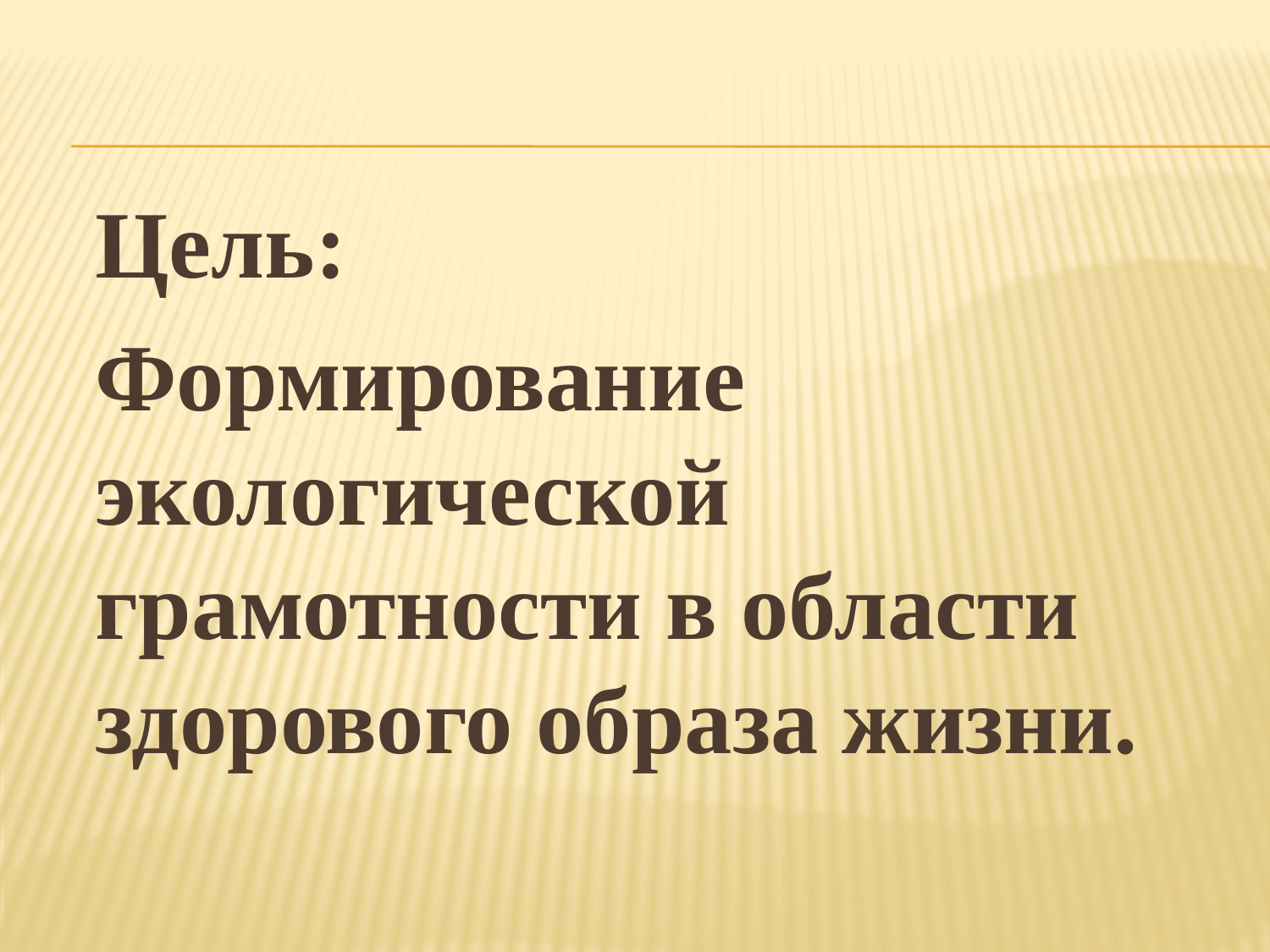

Цель:
	Формирование экологической грамотности в области здорового образа жизни.